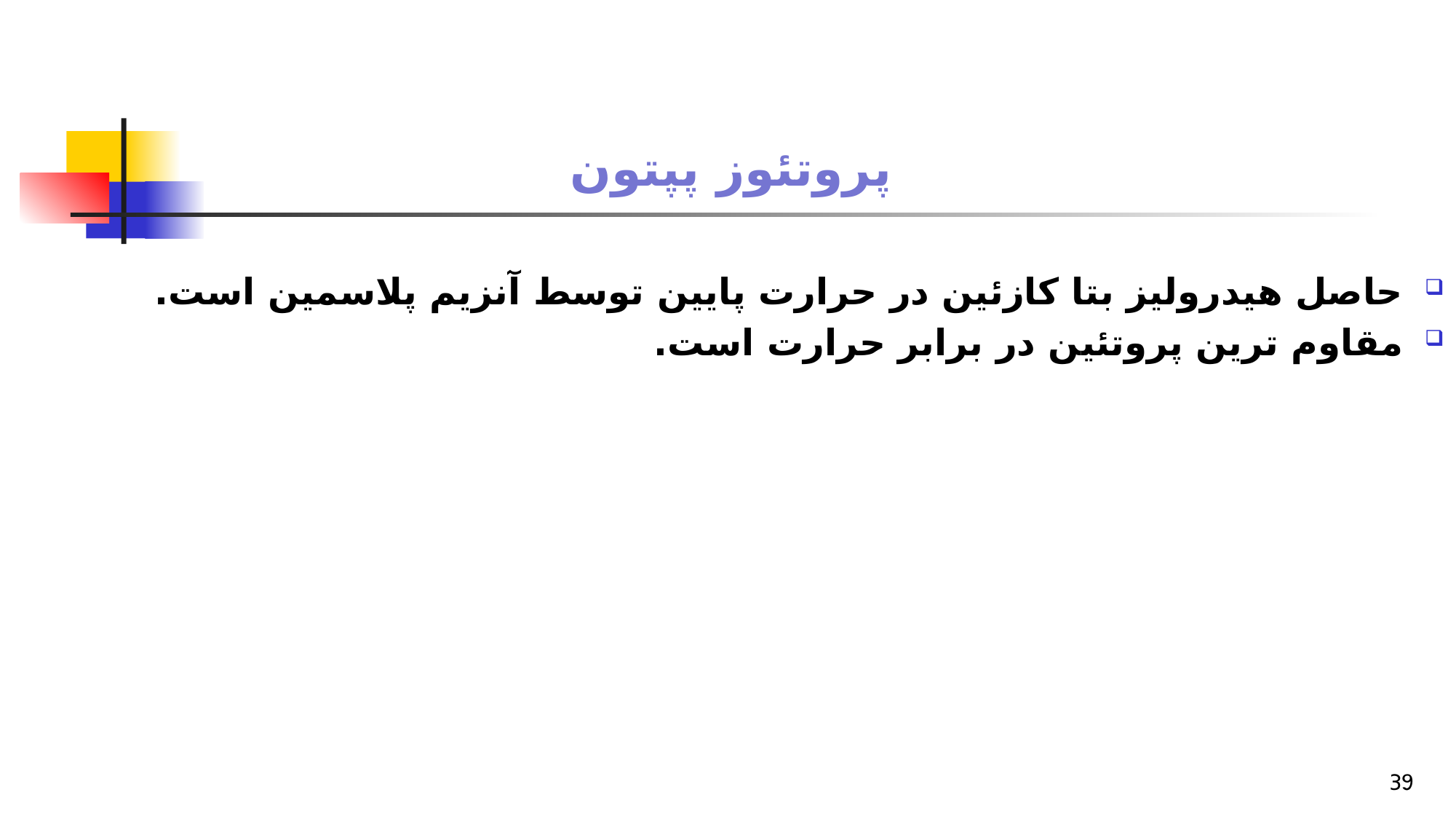

# پروتئوز پپتون

حاصل هیدرولیز بتا کازئین در حرارت پایین توسط آنزیم پلاسمین است.
مقاوم ترین پروتئین در برابر حرارت است.
39